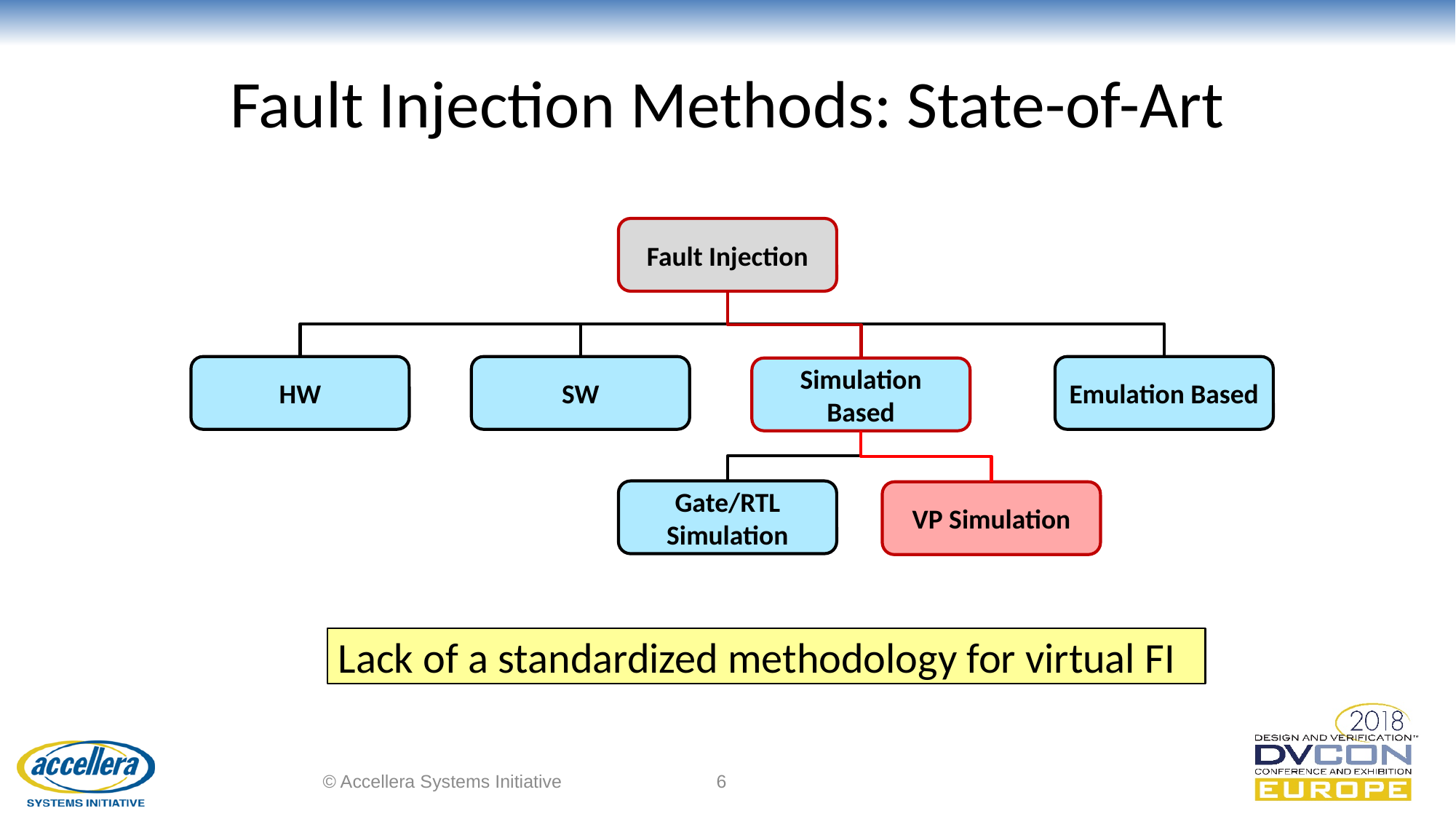

# Fault Injection Methods: State-of-Art
Fault Injection
HW
SW
Emulation Based
Simulation Based
Gate/RTL Simulation
VP Simulation
Lack of a standardized methodology for virtual FI
© Accellera Systems Initiative
6